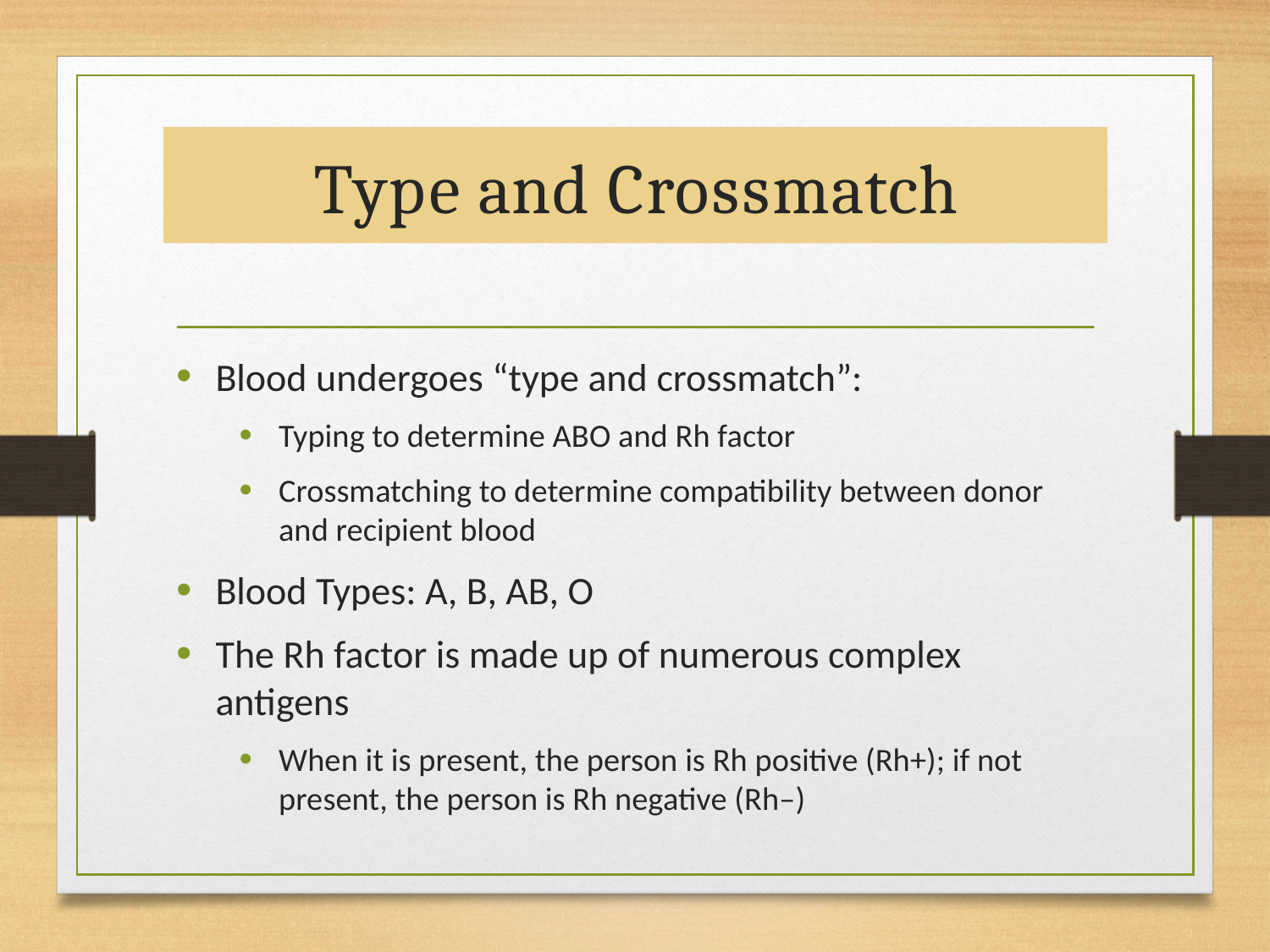

# Type and Crossmatch
Blood undergoes “type and crossmatch”:
Typing to determine ABO and Rh factor
Crossmatching to determine compatibility between donor and recipient blood
Blood Types: A, B, AB, O
The Rh factor is made up of numerous complex antigens
When it is present, the person is Rh positive (Rh+); if not present, the person is Rh negative (Rh–)